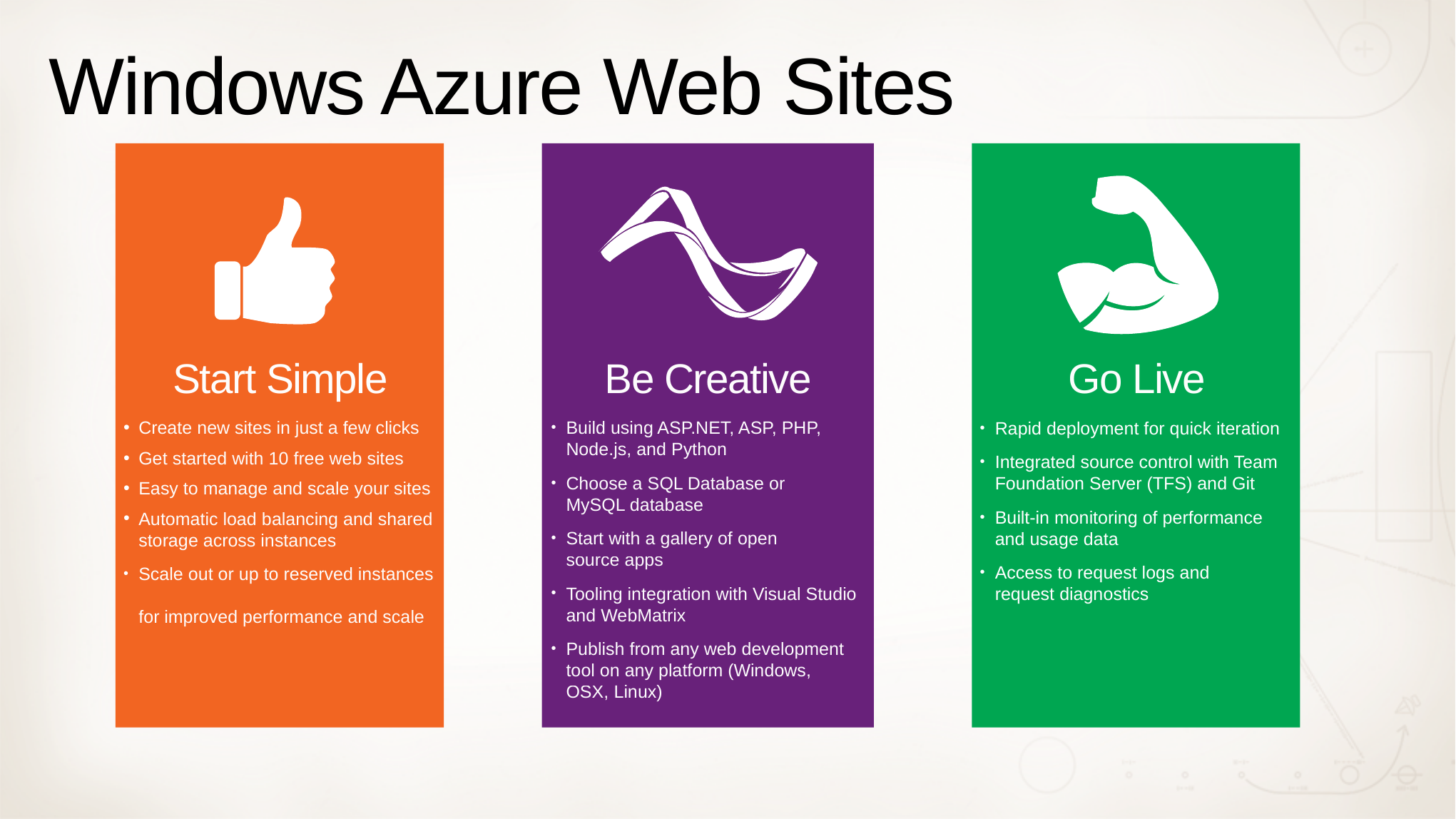

# Windows Azure Web Sites

Start Simple
Create new sites in just a few clicks
Get started with 10 free web sites
Easy to manage and scale your sites
Automatic load balancing and shared storage across instances
Scale out or up to reserved instances
for improved performance and scale

Be Creative
Build using ASP.NET, ASP, PHP, Node.js, and Python
Choose a SQL Database or
MySQL database
Start with a gallery of open
source apps
Tooling integration with Visual Studio
and WebMatrix
Publish from any web development
tool on any platform (Windows,
OSX, Linux)

Go Live
Rapid deployment for quick iteration
Integrated source control with Team Foundation Server (TFS) and Git
Built-in monitoring of performance
and usage data
Access to request logs and
request diagnostics